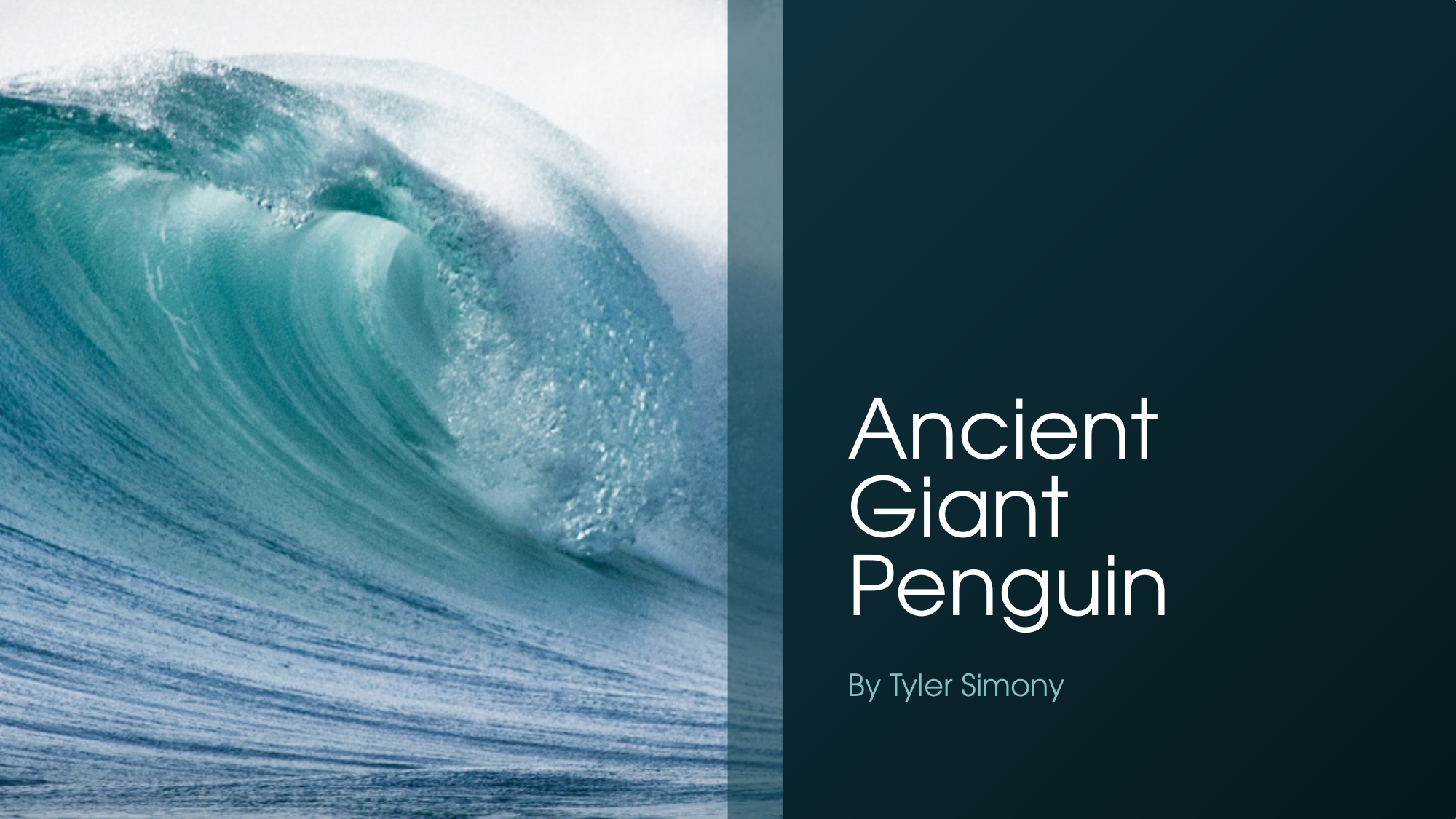

# Ancient Giant Penguin
By Tyler Simony